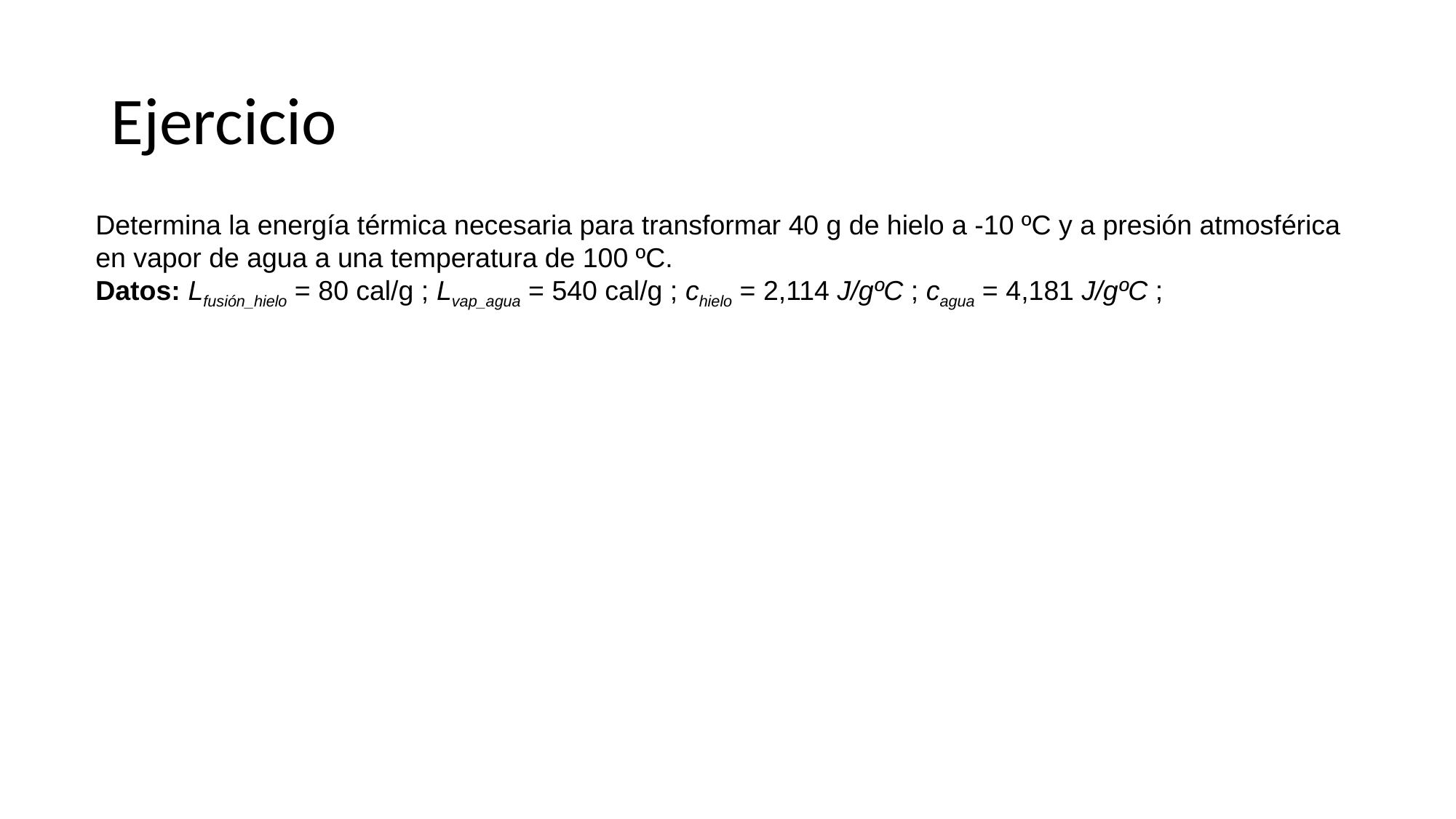

# Ejercicio
Determina la energía térmica necesaria para transformar 40 g de hielo a -10 ºC y a presión atmosférica
en vapor de agua a una temperatura de 100 ºC.
Datos: Lfusión_hielo = 80 cal/g ; Lvap_agua = 540 cal/g ; chielo = 2,114 J/gºC ; cagua = 4,181 J/gºC ;